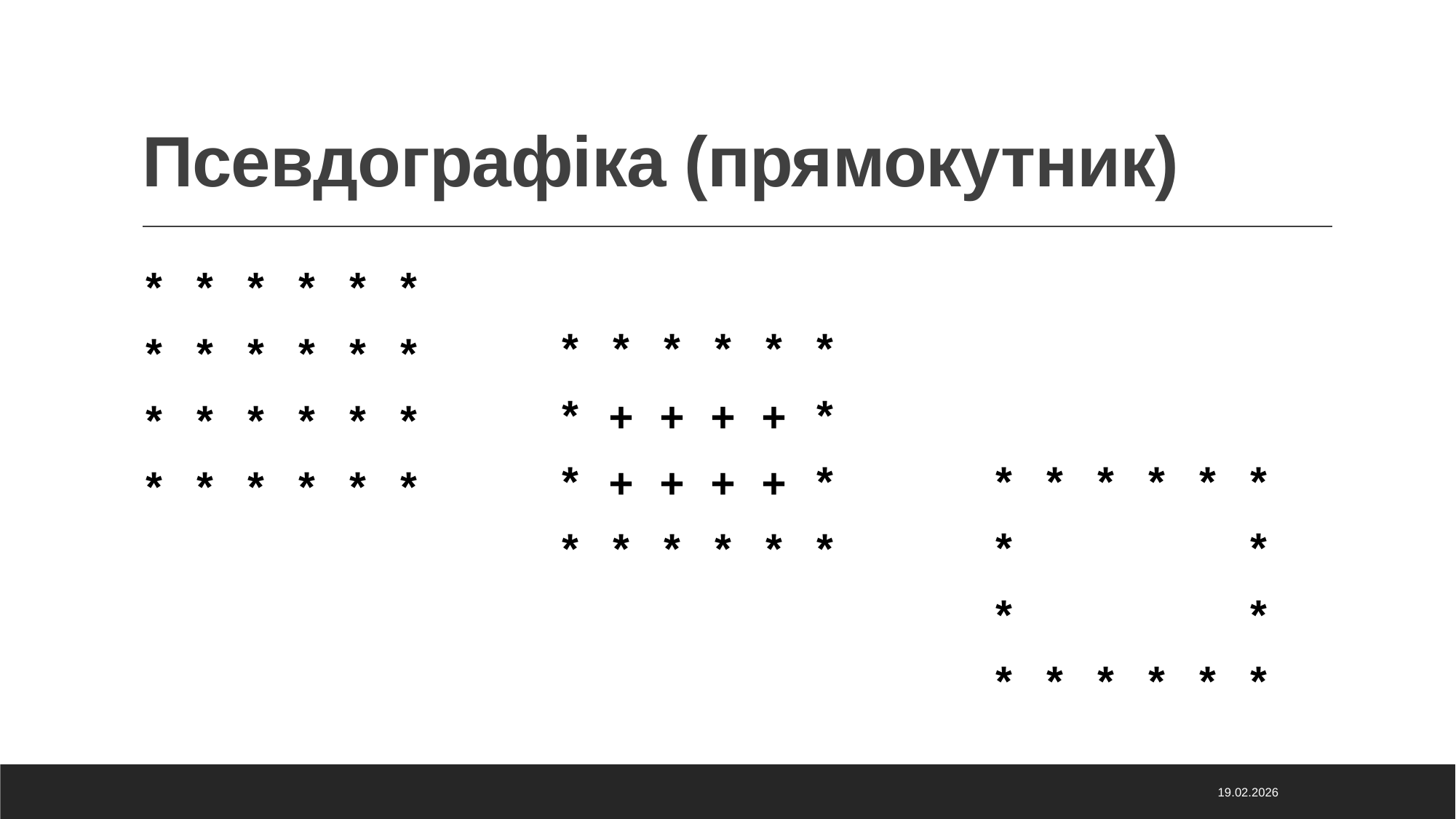

# Псевдографіка (прямокутник)
* * * * * *
* * * * * *
* * * * * *
* * * * * *
* * * * * *
* + + + + *
* + + + + *
* * * * * *
* * * * * *
*         *
*         *
* * * * * *
19.02.2026